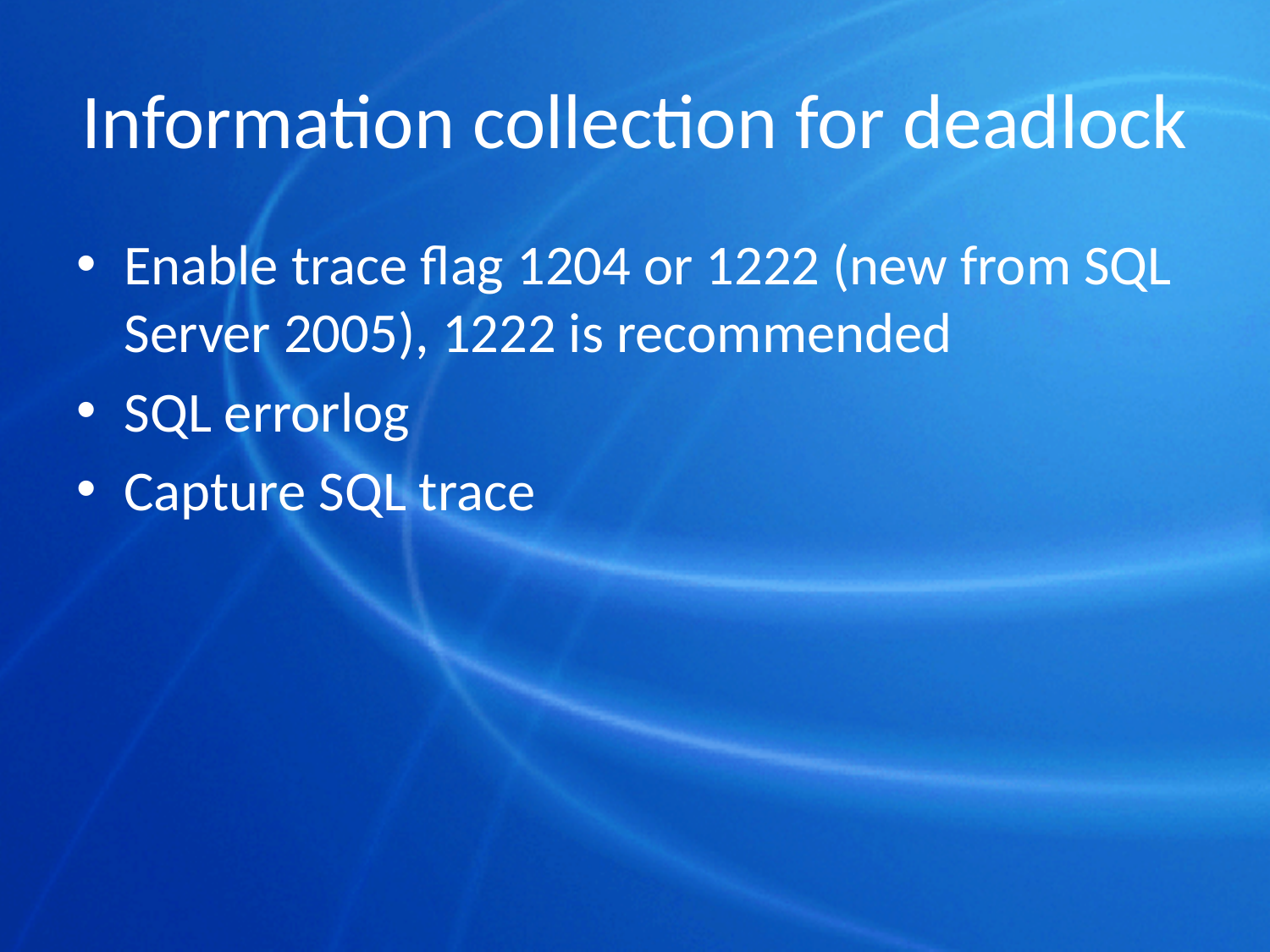

# Information collection for deadlock
Enable trace flag 1204 or 1222 (new from SQL Server 2005), 1222 is recommended
SQL errorlog
Capture SQL trace